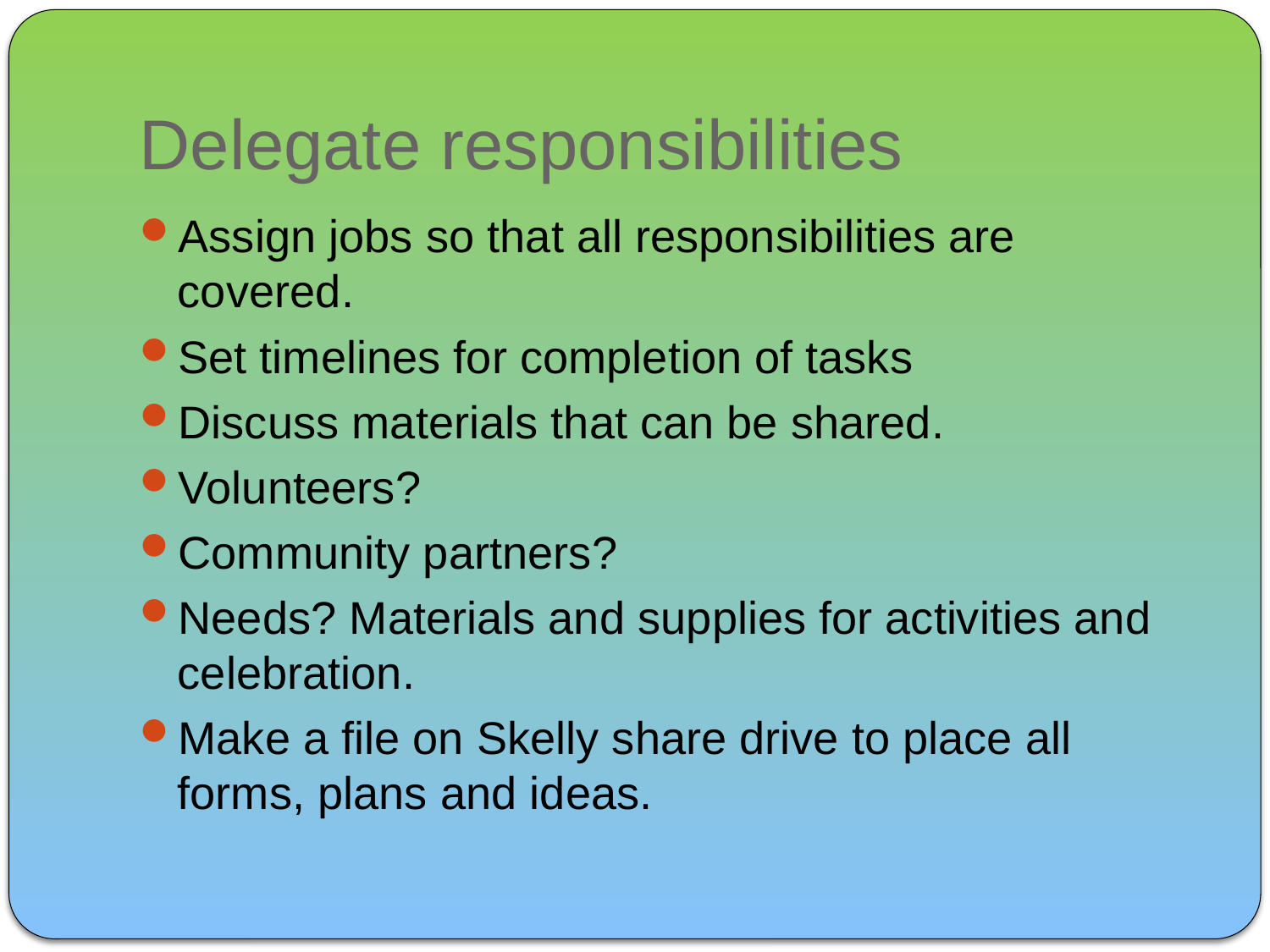

# Delegate responsibilities
Assign jobs so that all responsibilities are covered.
Set timelines for completion of tasks
Discuss materials that can be shared.
Volunteers?
Community partners?
Needs? Materials and supplies for activities and celebration.
Make a file on Skelly share drive to place all forms, plans and ideas.